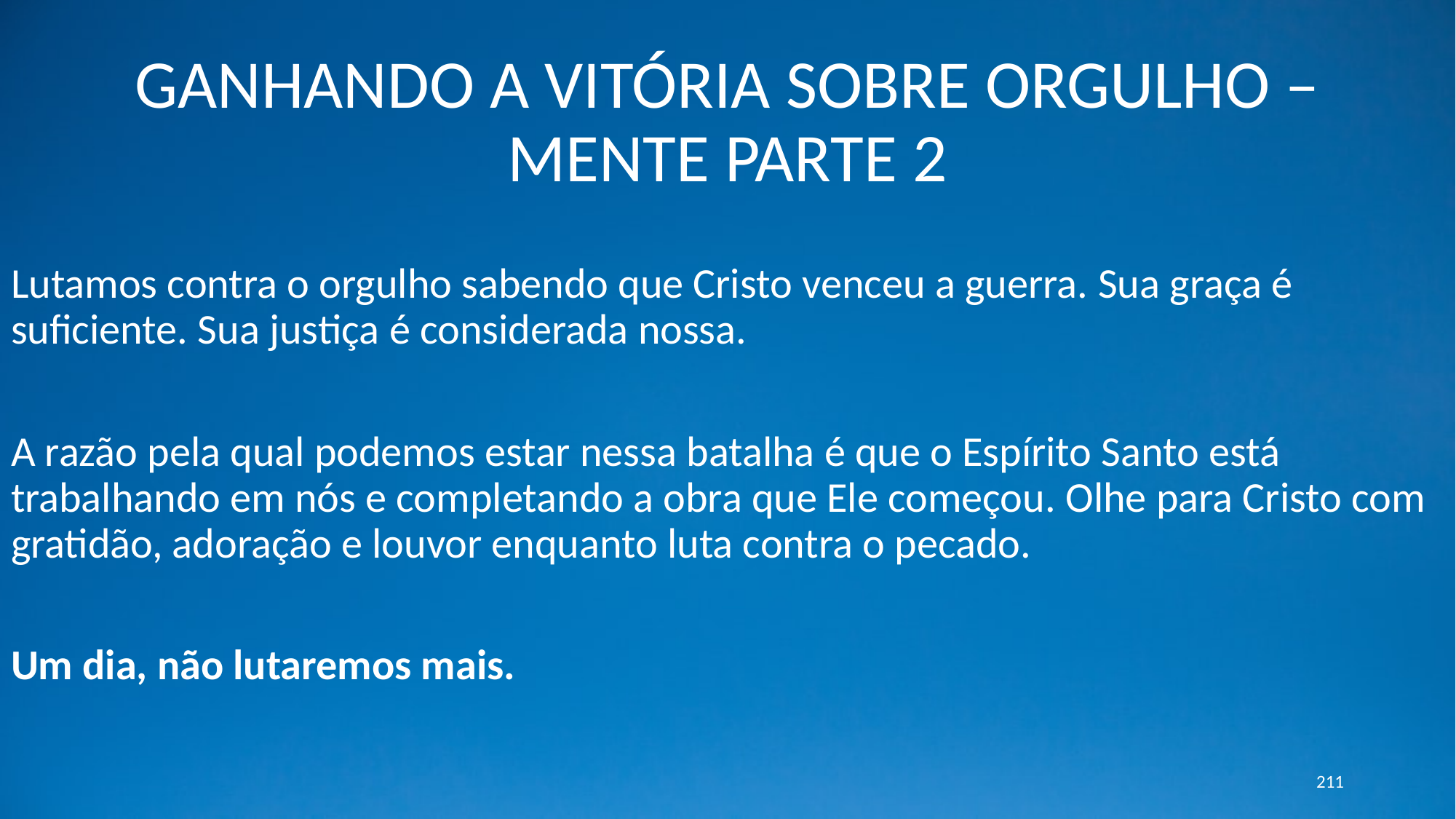

# GANHANDO A VITÓRIA SOBRE ORGULHO – MENTE PARTE 2

Lutamos contra o orgulho sabendo que Cristo venceu a guerra. Sua graça é suficiente. Sua justiça é considerada nossa.

A razão pela qual podemos estar nessa batalha é que o Espírito Santo está trabalhando em nós e completando a obra que Ele começou. Olhe para Cristo com gratidão, adoração e louvor enquanto luta contra o pecado.

Um dia, não lutaremos mais.

211